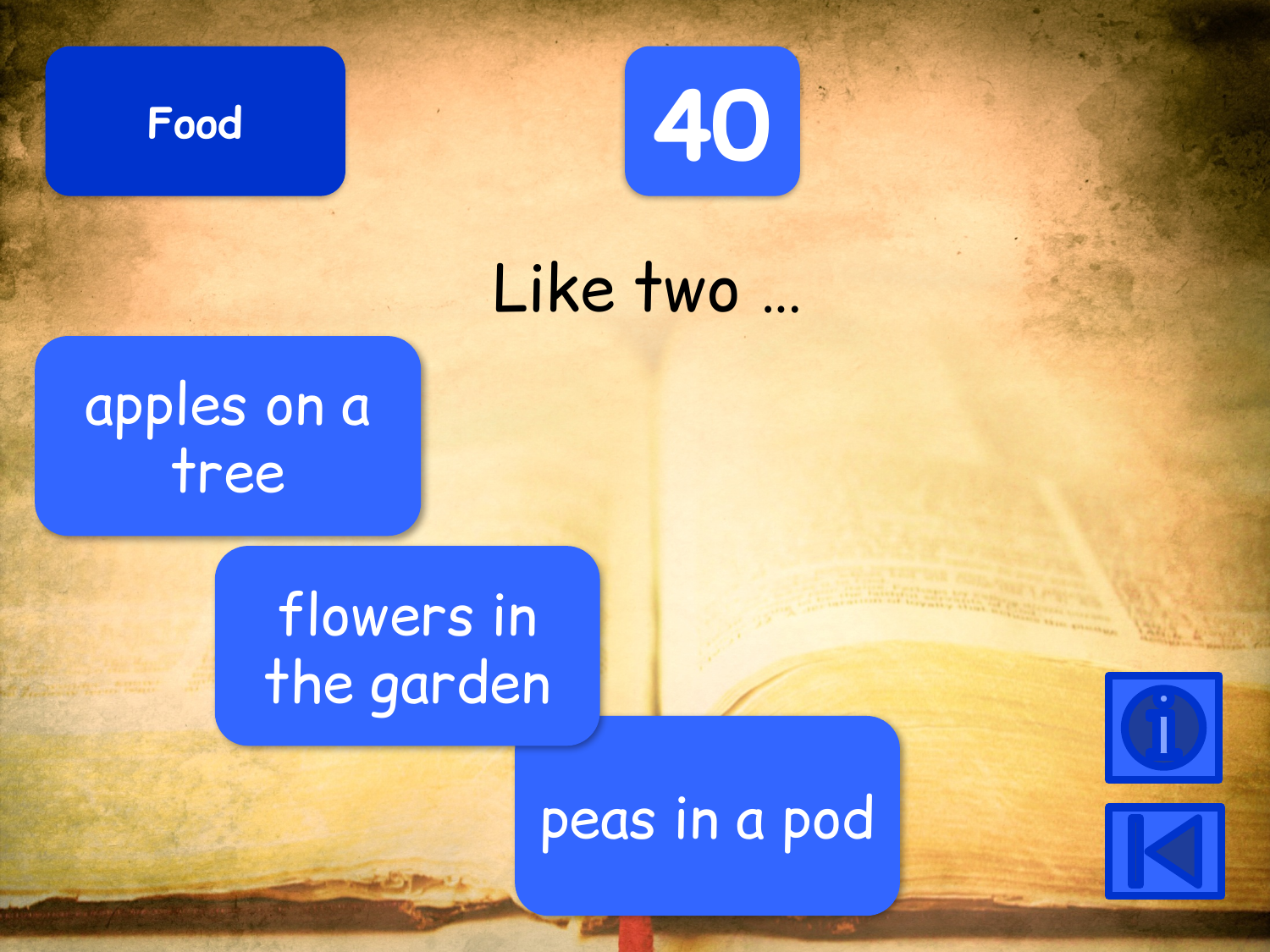

Food
40
Like two …
apples on a tree
flowers in the garden

peas in a pod